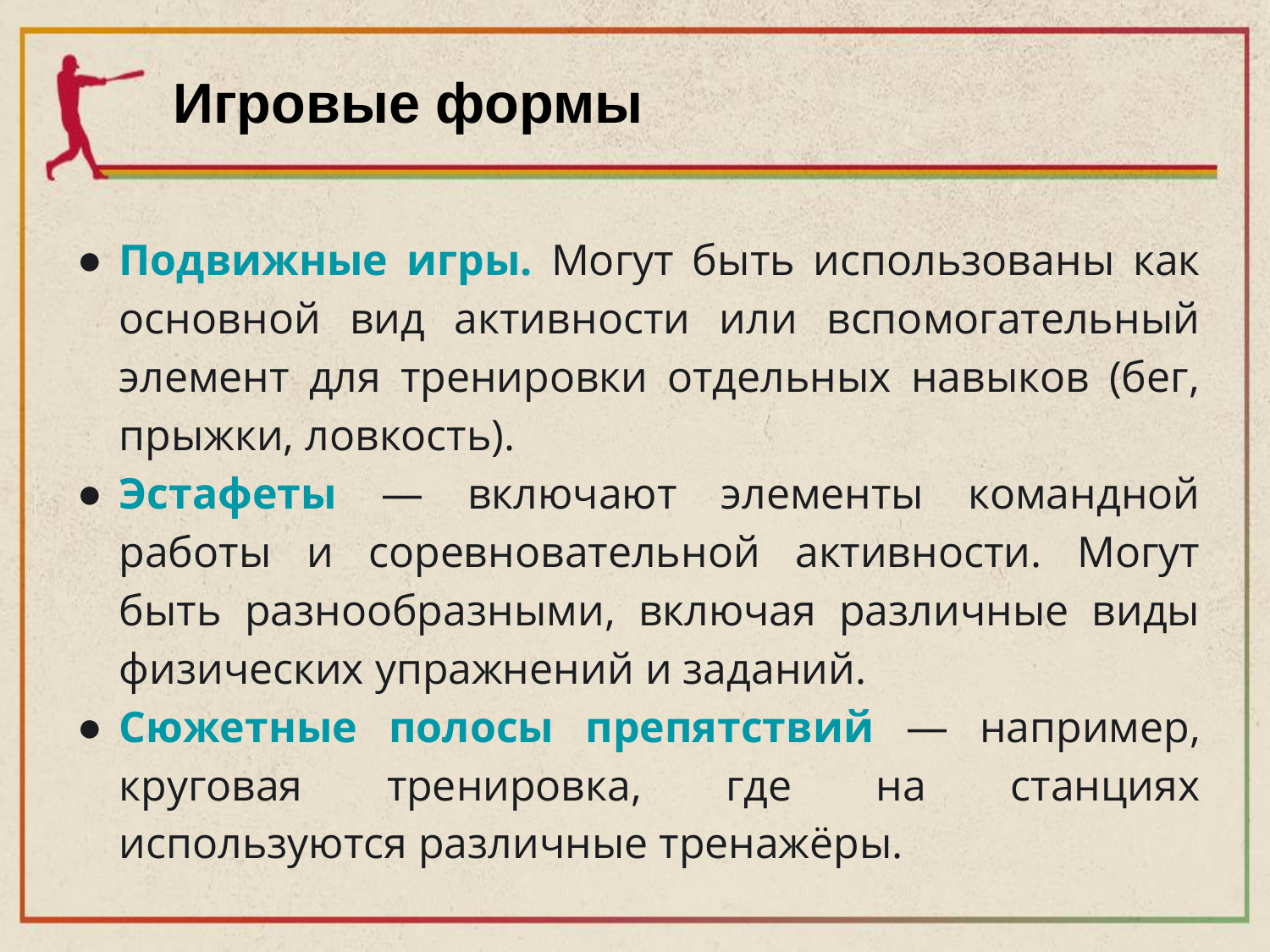

# Игровые формы
Подвижные игры. Могут быть использованы как основной вид активности или вспомогательный элемент для тренировки отдельных навыков (бег, прыжки, ловкость).
Эстафеты — включают элементы командной работы и соревновательной активности. Могут быть разнообразными, включая различные виды физических упражнений и заданий.
Сюжетные полосы препятствий — например, круговая тренировка, где на станциях используются различные тренажёры.